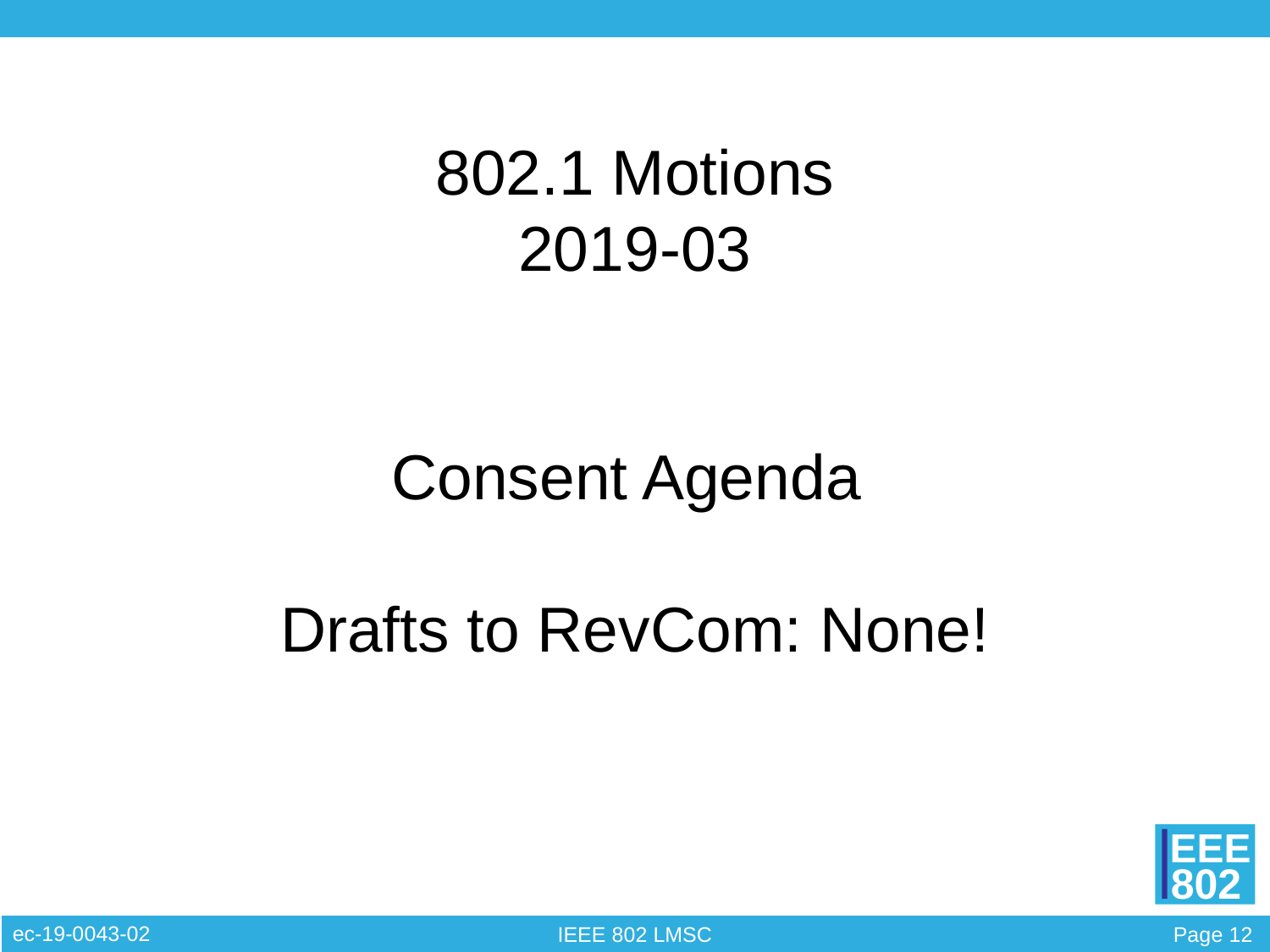

# 802.1 Motions 2019-03 Consent Agenda Drafts to RevCom: None!